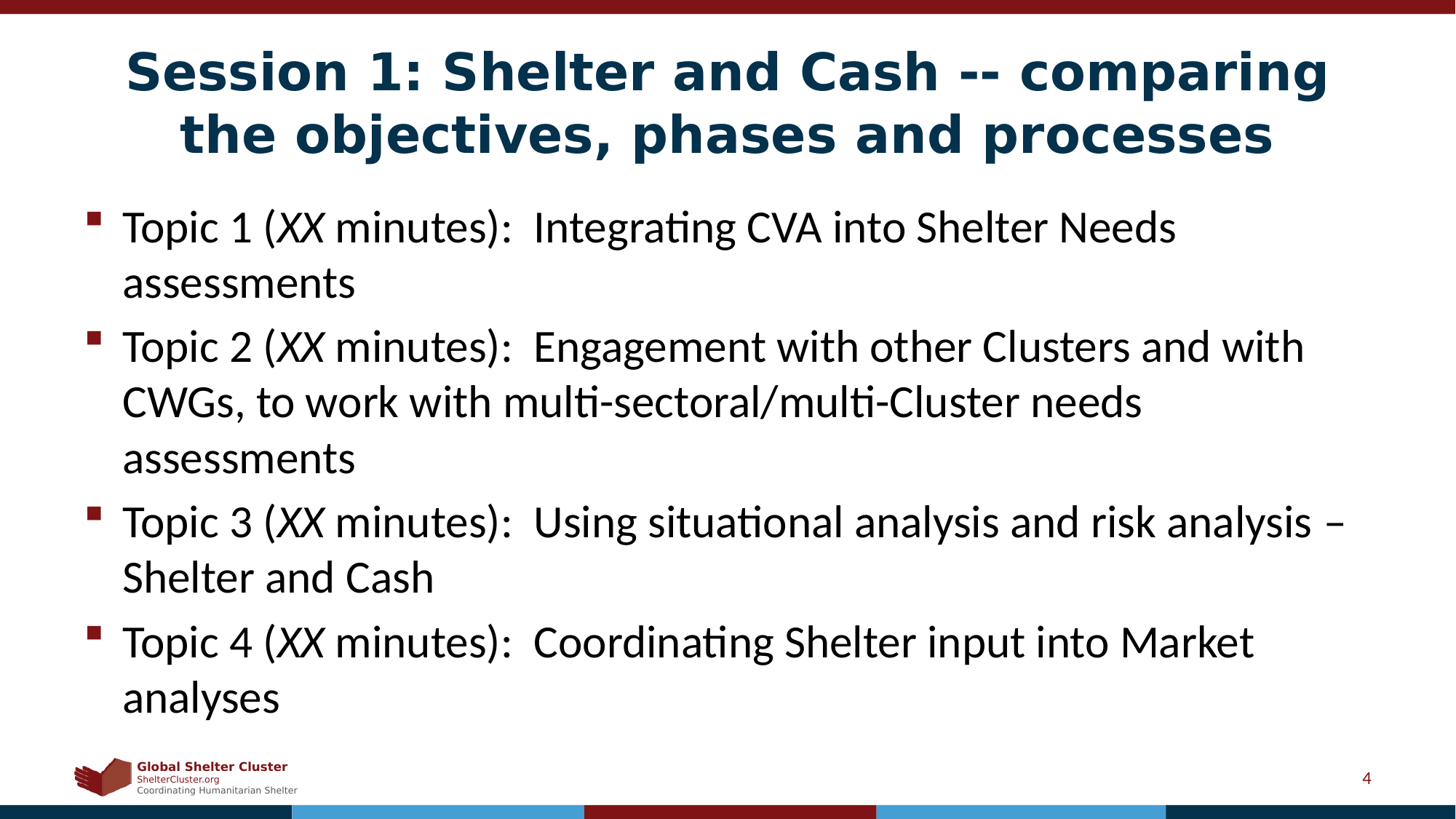

# Session 1: Shelter and Cash -- comparing the objectives, phases and processes
Topic 1 (XX minutes):  Integrating CVA into Shelter Needs assessments
Topic 2 (XX minutes):  Engagement with other Clusters and with CWGs, to work with multi-sectoral/multi-Cluster needs assessments
Topic 3 (XX minutes):  Using situational analysis and risk analysis – Shelter and Cash
Topic 4 (XX minutes):  Coordinating Shelter input into Market analyses

4